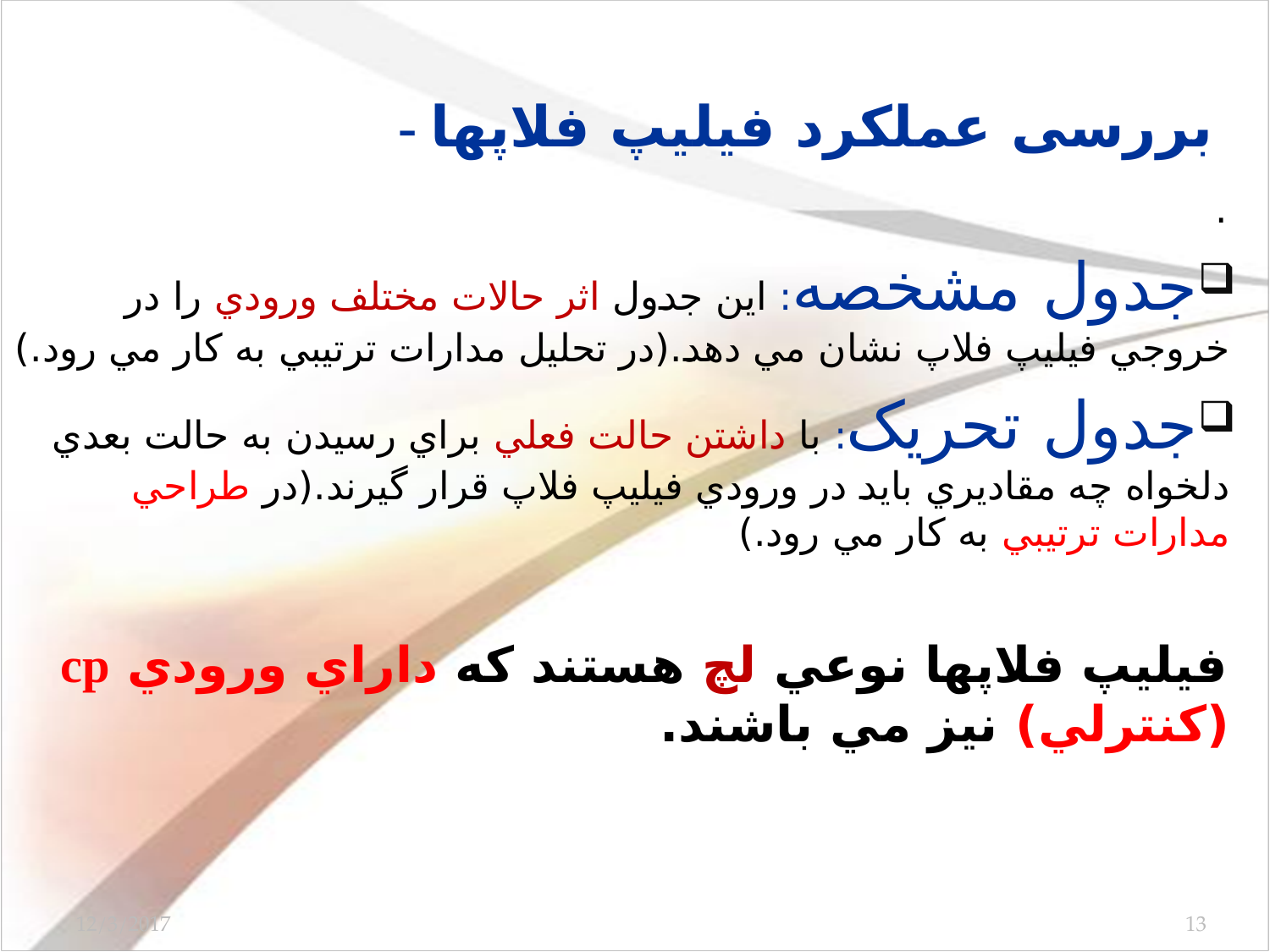

# - بررسی عملکرد فیلیپ فلاپها
.
جدول مشخصه: اين جدول اثر حالات مختلف ورودي را در خروجي فيليپ فلاپ نشان مي دهد.(در تحليل مدارات ترتيبي به کار مي رود.)
جدول تحريک: با داشتن حالت فعلي براي رسيدن به حالت بعدي دلخواه چه مقاديري بايد در ورودي فيليپ فلاپ قرار گيرند.(در طراحي مدارات ترتيبي به کار مي رود.)

فيليپ فلاپها نوعي لچ هستند که داراي ورودي cp (کنترلي) نيز مي باشند.

12/3/2017
13